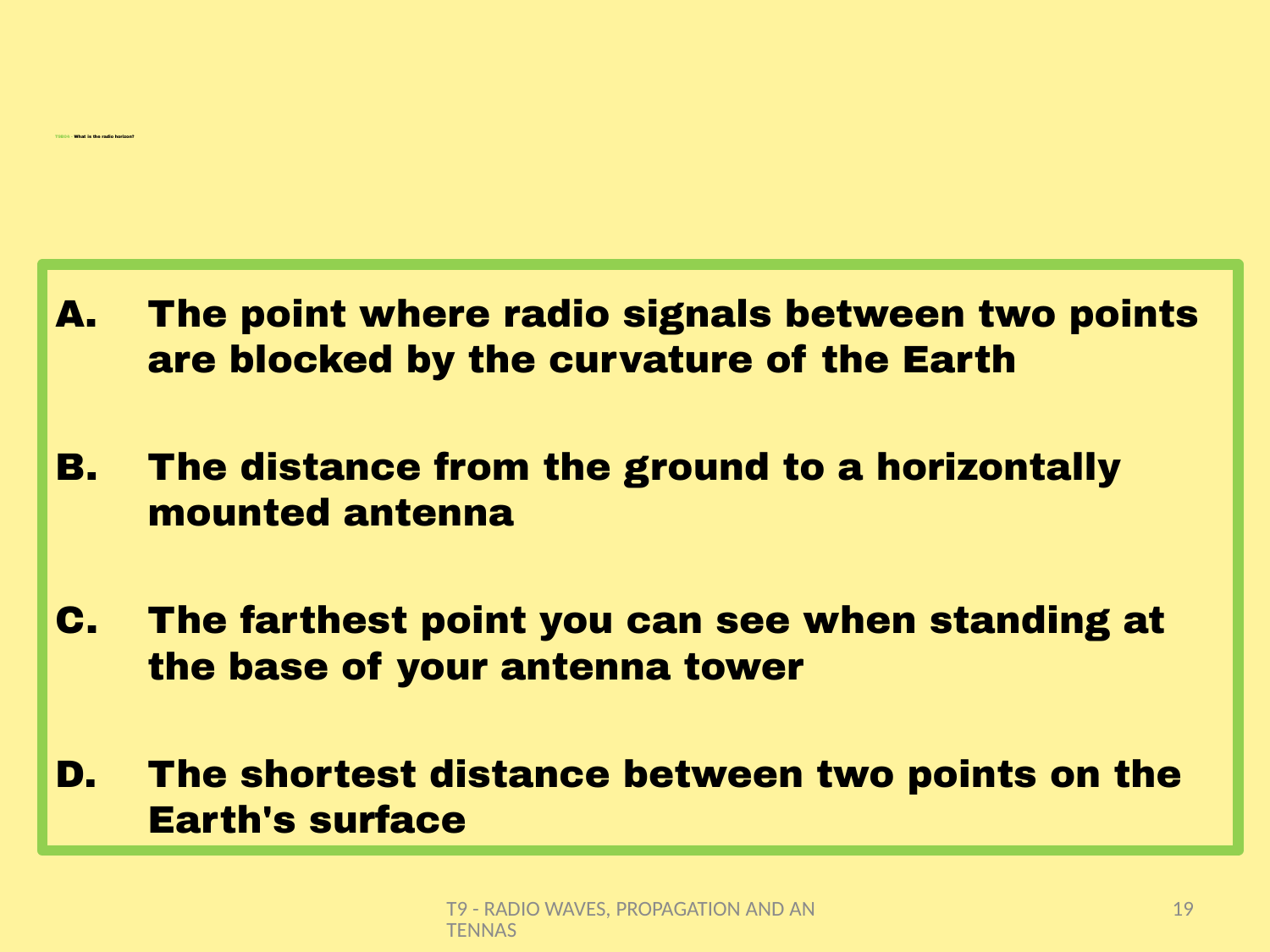

# T9B04 - What is the radio horizon?

The point where radio signals between two points are blocked by the curvature of the Earth

The distance from the ground to a horizontally mounted antenna

The farthest point you can see when standing at the base of your antenna tower

The shortest distance between two points on the Earth's surface
T9 - RADIO WAVES, PROPAGATION AND ANTENNAS
19